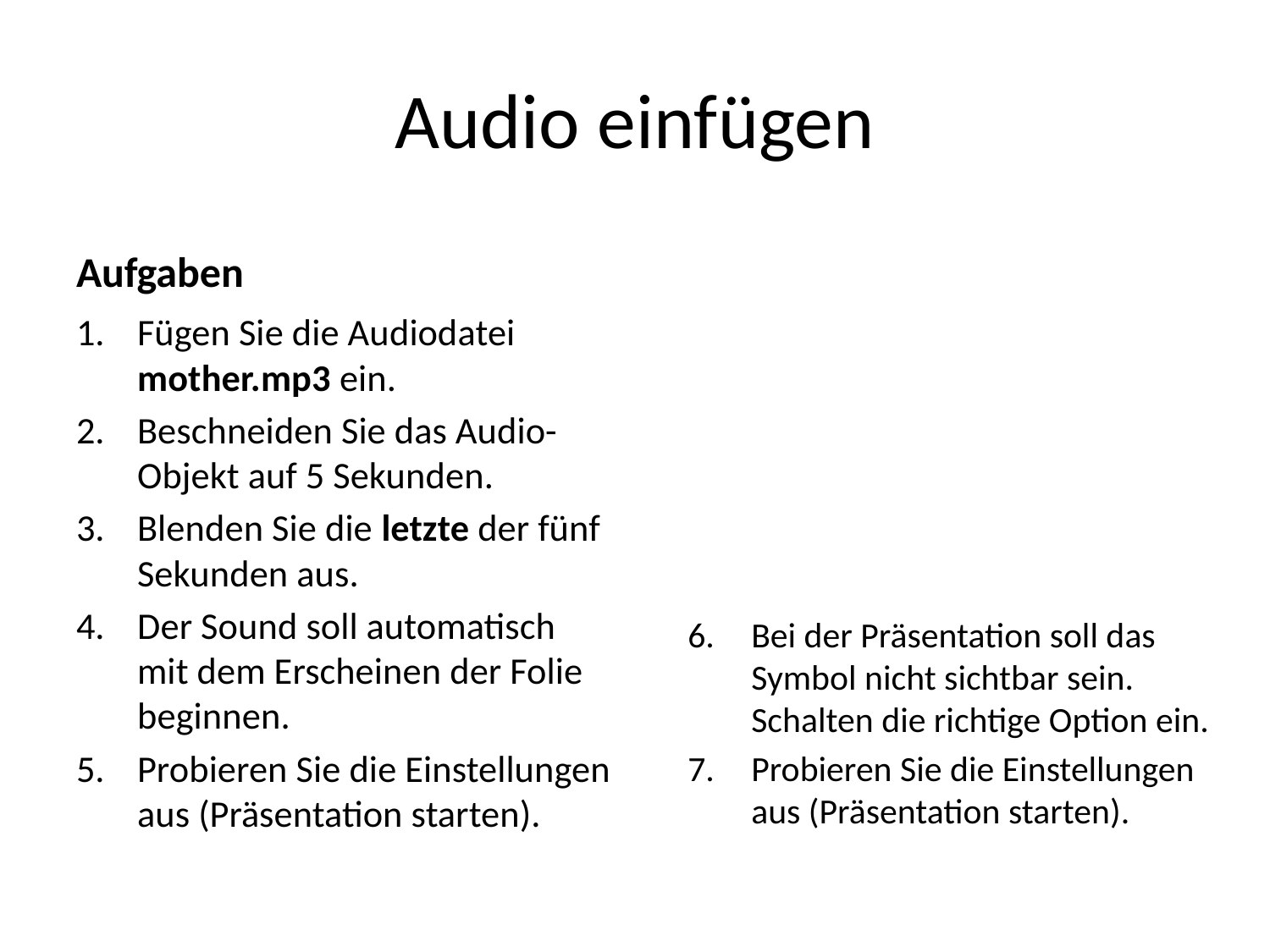

# Audio einfügen
Aufgaben
Fügen Sie die Audiodatei mother.mp3 ein.
Beschneiden Sie das Audio-Objekt auf 5 Sekunden.
Blenden Sie die letzte der fünf Sekunden aus.
Der Sound soll automatisch mit dem Erscheinen der Folie beginnen.
Probieren Sie die Einstellungen aus (Präsentation starten).

Bei der Präsentation soll das Symbol nicht sichtbar sein. Schalten die richtige Option ein.
Probieren Sie die Einstellungen aus (Präsentation starten).